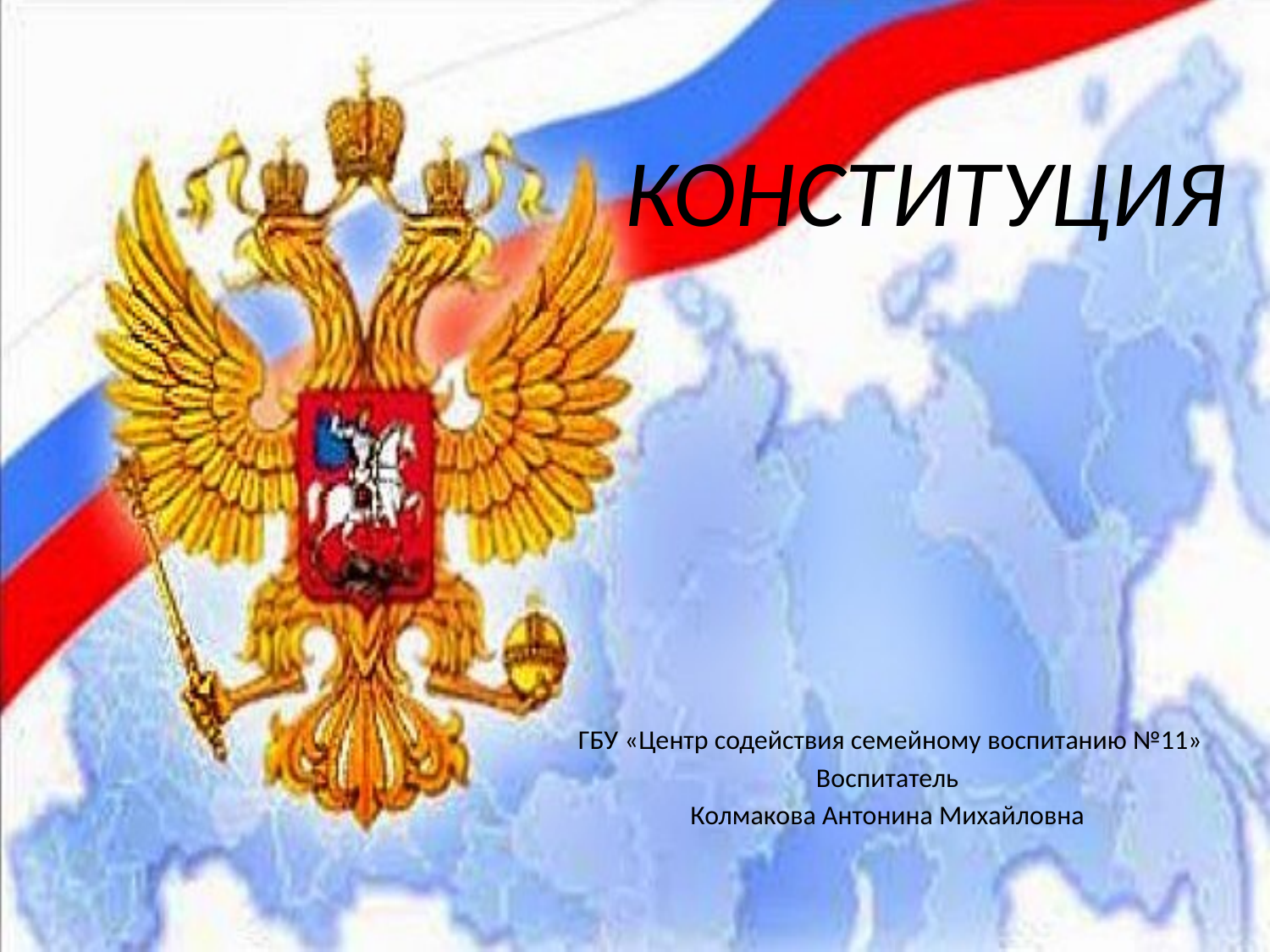

# КОНСТИТУЦИЯ
 ГБУ «Центр содействия семейному воспитанию №11»
Воспитатель
Колмакова Антонина Михайловна